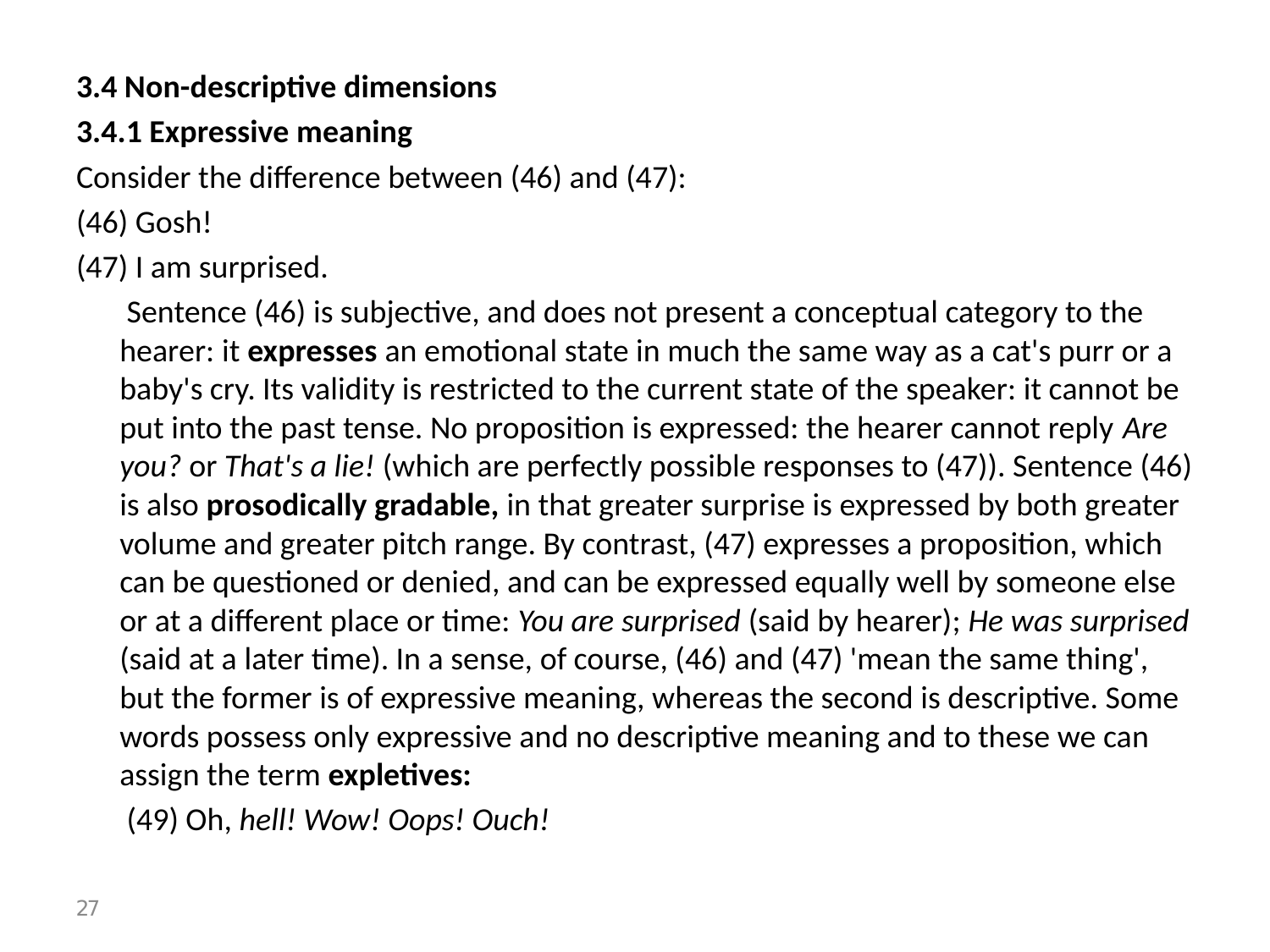

3.4 Non-descriptive dimensions
3.4.1 Expressive meaning
Consider the difference between (46) and (47):
(46) Gosh!
(47) I am surprised.
       Sentence (46) is subjective, and does not present a conceptual category to the hearer: it expresses an emotional state in much the same way as a cat's purr or a baby's cry. Its validity is restricted to the current state of the speaker: it cannot be put into the past tense. No proposition is expressed: the hearer cannot reply Are you? or That's a lie! (which are perfectly possible responses to (47)). Sentence (46) is also prosodically gradable, in that greater surprise is expressed by both greater volume and greater pitch range. By contrast, (47) expresses a proposition, which can be questioned or denied, and can be expressed equally well by someone else or at a different place or time: You are surprised (said by hearer); He was surprised (said at a later time). In a sense, of course, (46) and (47) 'mean the same thing', but the former is of expressive meaning, whereas the second is descriptive. Some words possess only expressive and no descriptive meaning and to these we can assign the term expletives:
       (49) Oh, hell! Wow! Oops! Ouch!

27